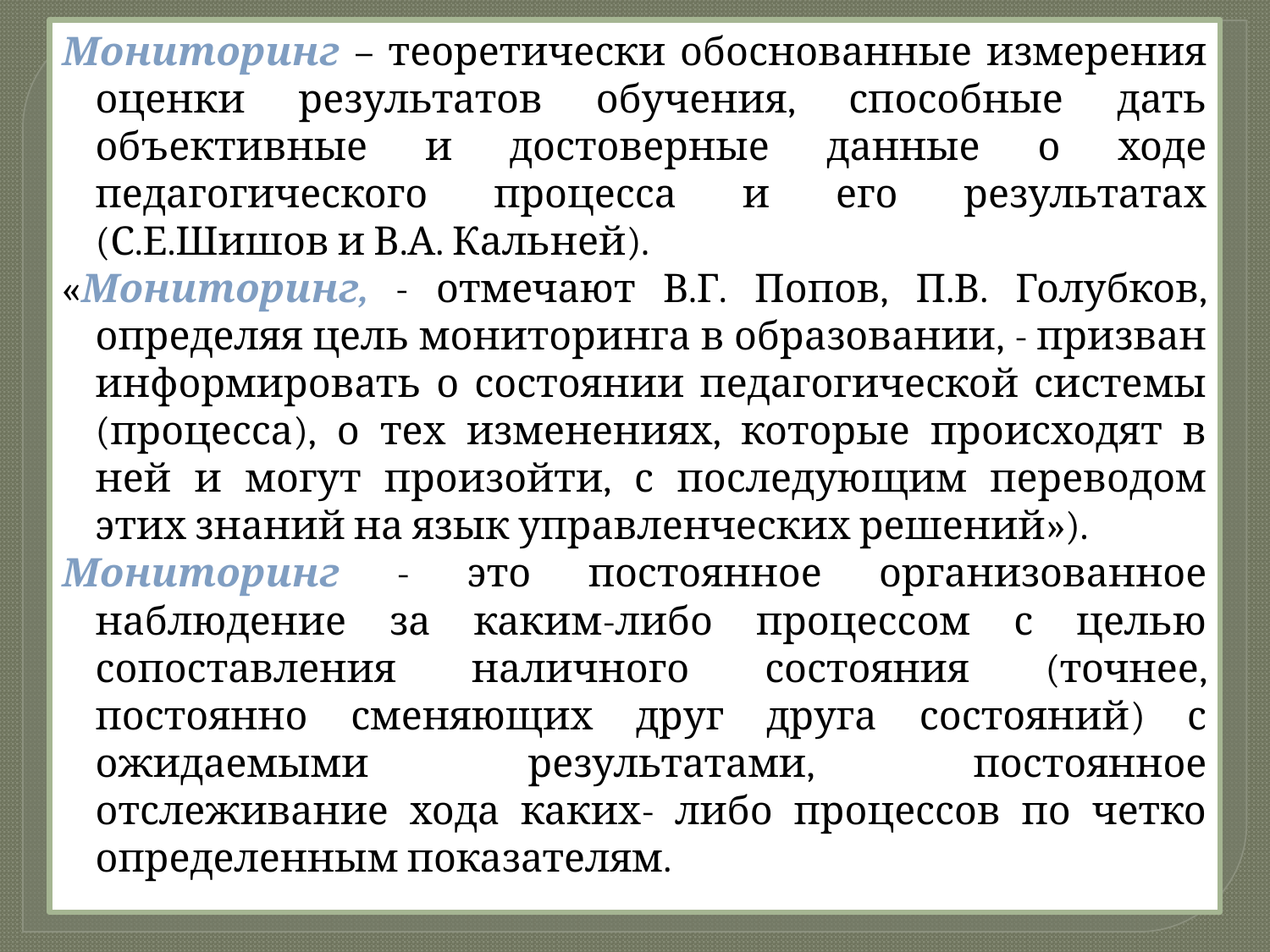

Мониторинг – теоретически обоснованные измерения оценки результатов обучения, способные дать объективные и достоверные данные о ходе педагогического процесса и его результатах (С.Е.Шишов и В.А. Кальней).
«Мониторинг, - отмечают В.Г. Попов, П.В. Голубков, определяя цель мониторинга в образовании, - призван информировать о состоянии педагогической системы (процесса), о тех изменениях, которые происходят в ней и могут произойти, с последующим переводом этих знаний на язык управленческих решений»).
Мониторинг - это постоянное организованное наблюдение за каким-либо процессом с целью сопоставления наличного состояния (точнее, постоянно сменяющих друг друга состояний) с ожидаемыми результатами, постоянное отслеживание хода каких- либо процессов по четко определенным показателям.